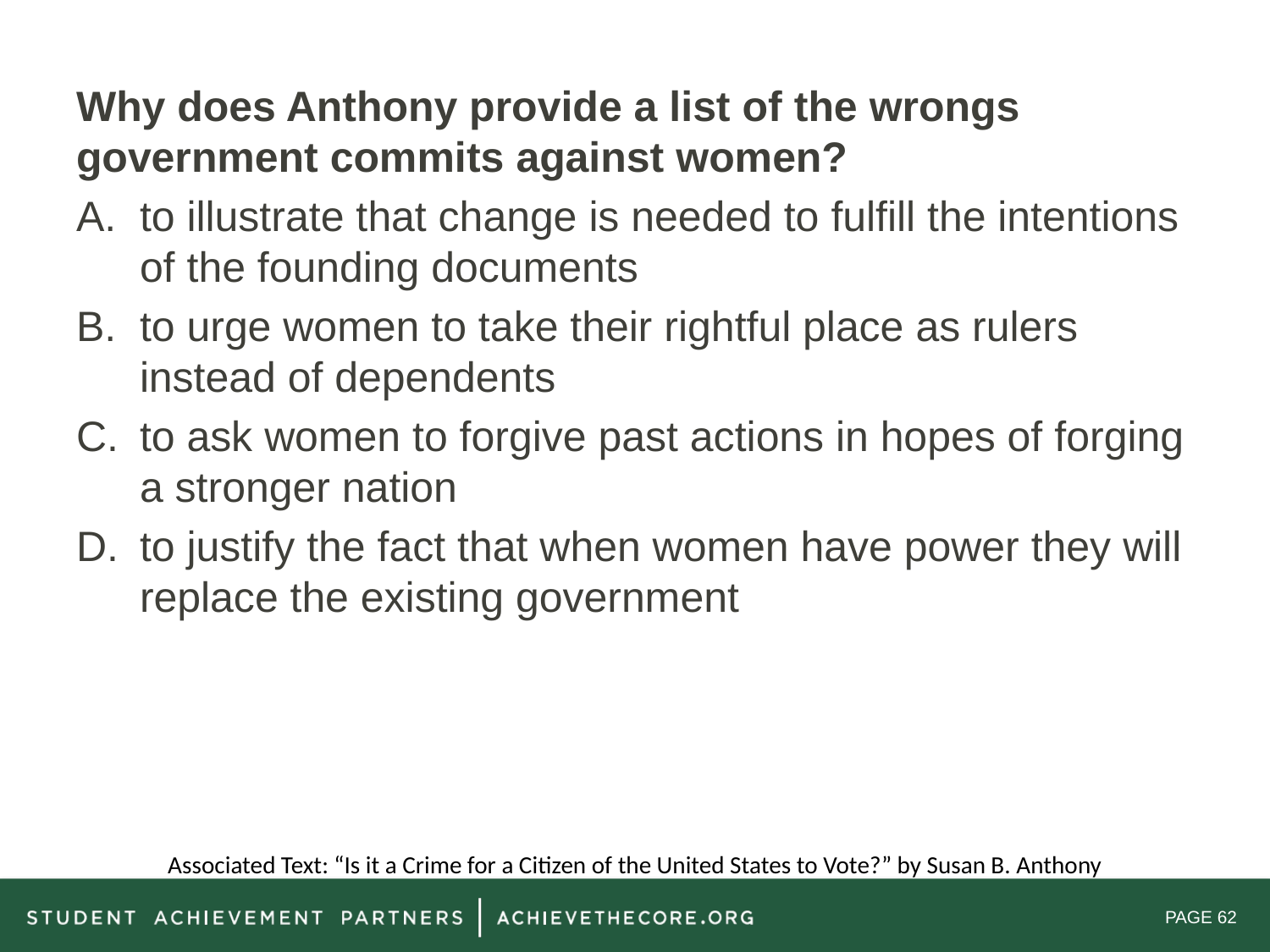

Why does Anthony provide a list of the wrongs government commits against women?
to illustrate that change is needed to fulfill the intentions of the founding documents
to urge women to take their rightful place as rulers instead of dependents
to ask women to forgive past actions in hopes of forging a stronger nation
to justify the fact that when women have power they will replace the existing government
Associated Text: “Is it a Crime for a Citizen of the United States to Vote?” by Susan B. Anthony